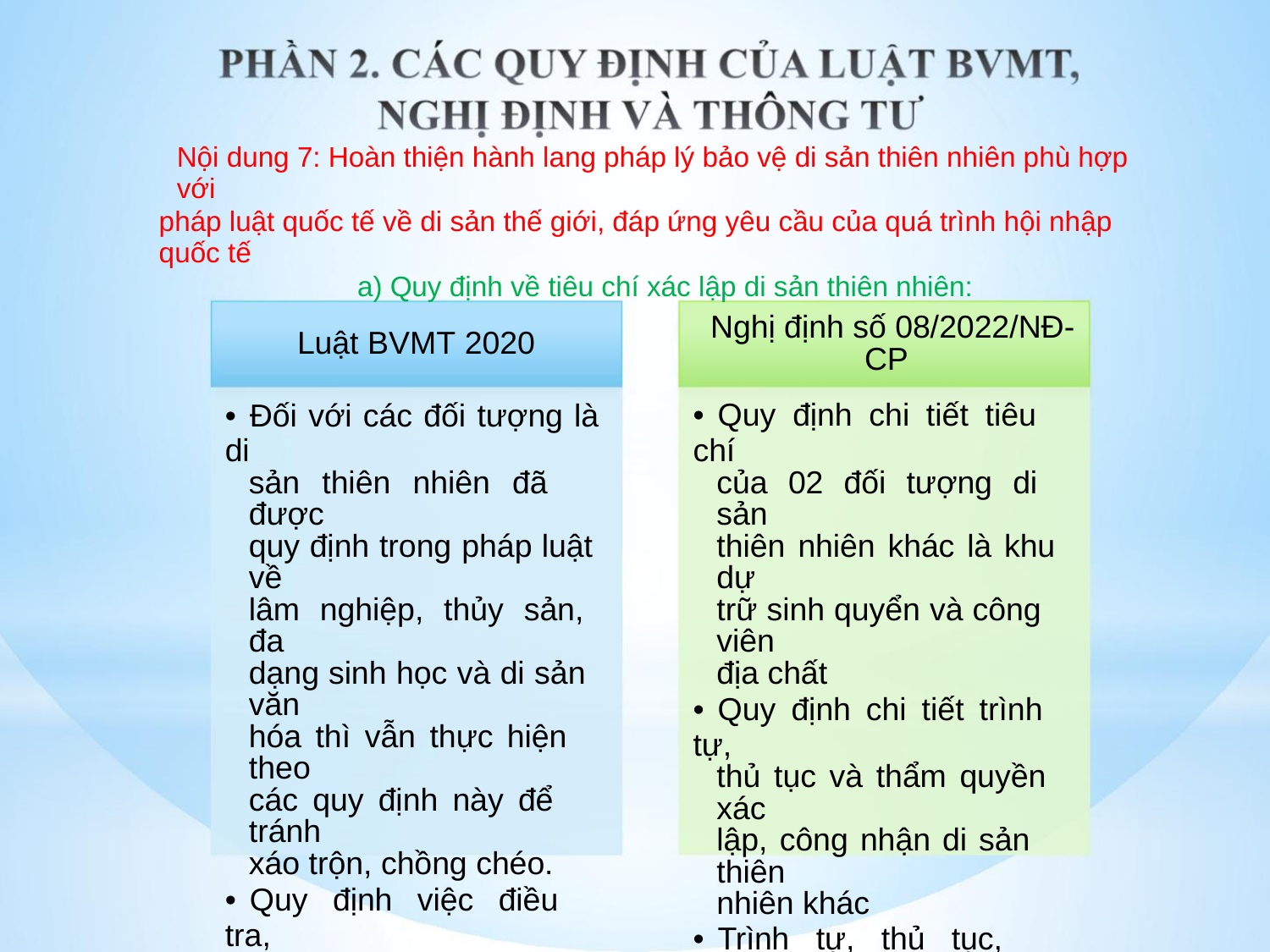

Nội dung 7: Hoàn thiện hành lang pháp lý bảo vệ di sản thiên nhiên phù hợp với
pháp luật quốc tế về di sản thế giới, đáp ứng yêu cầu của quá trình hội nhập quốc tế
a) Quy định về tiêu chí xác lập di sản thiên nhiên:
Nghị định số 08/2022/NĐ-
Luật BVMT 2020
CP
• Đối với các đối tượng là di
sản thiên nhiên đã được
quy định trong pháp luật về
lâm nghiệp, thủy sản, đa
dạng sinh học và di sản văn
hóa thì vẫn thực hiện theo
các quy định này để tránh
xáo trộn, chồng chéo.
• Quy định việc điều tra,
đánh giá, quản lý và
BVMT di sản thiên nhiên
để bảo vệ, phát huy giá trị
bền vững di sản thiên nhiên
• Quy định chi tiết tiêu chí
của 02 đối tượng di sản
thiên nhiên khác là khu dự
trữ sinh quyển và công viên
địa chất
• Quy định chi tiết trình tự,
thủ tục và thẩm quyền xác
lập, công nhận di sản thiên
nhiên khác
• Trình tự, thủ tục, thẩm
quyền đề cử công nhận di
sản thiên nhiên được tổ
chức quốc tế công nhận.